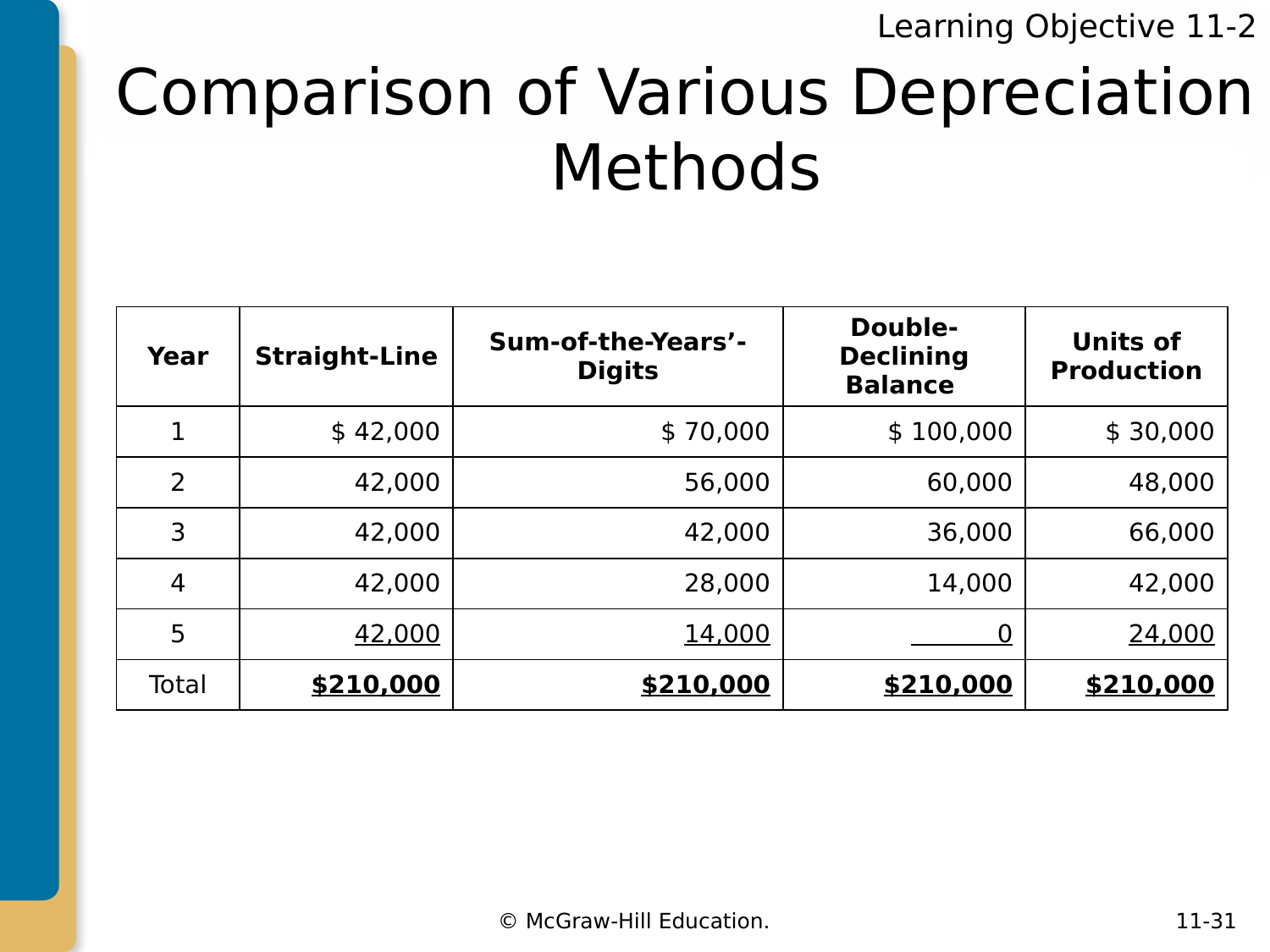

Learning Objective 11-2
# Comparison of Various Depreciation Methods
| Year | Straight-Line | Sum-of-the-Years’-Digits | Double-Declining Balance | Units of Production |
| --- | --- | --- | --- | --- |
| 1 | $ 42,000 | $ 70,000 | $ 100,000 | $ 30,000 |
| 2 | 42,000 | 56,000 | 60,000 | 48,000 |
| 3 | 42,000 | 42,000 | 36,000 | 66,000 |
| 4 | 42,000 | 28,000 | 14,000 | 42,000 |
| 5 | 42,000 | 14,000 | 0 | 24,000 |
| Total | $210,000 | $210,000 | $210,000 | $210,000 |